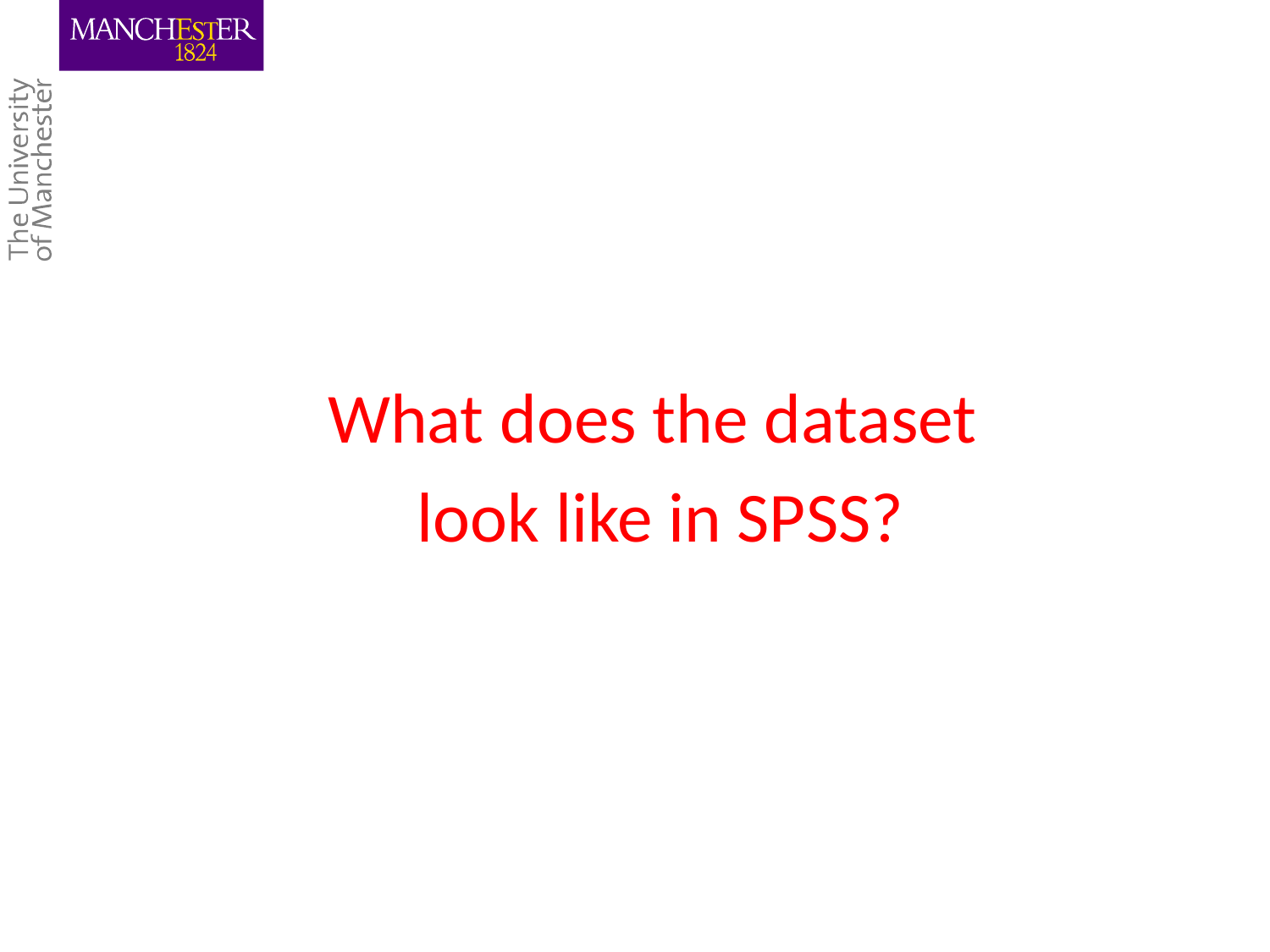

What does the dataset
look like in SPSS?